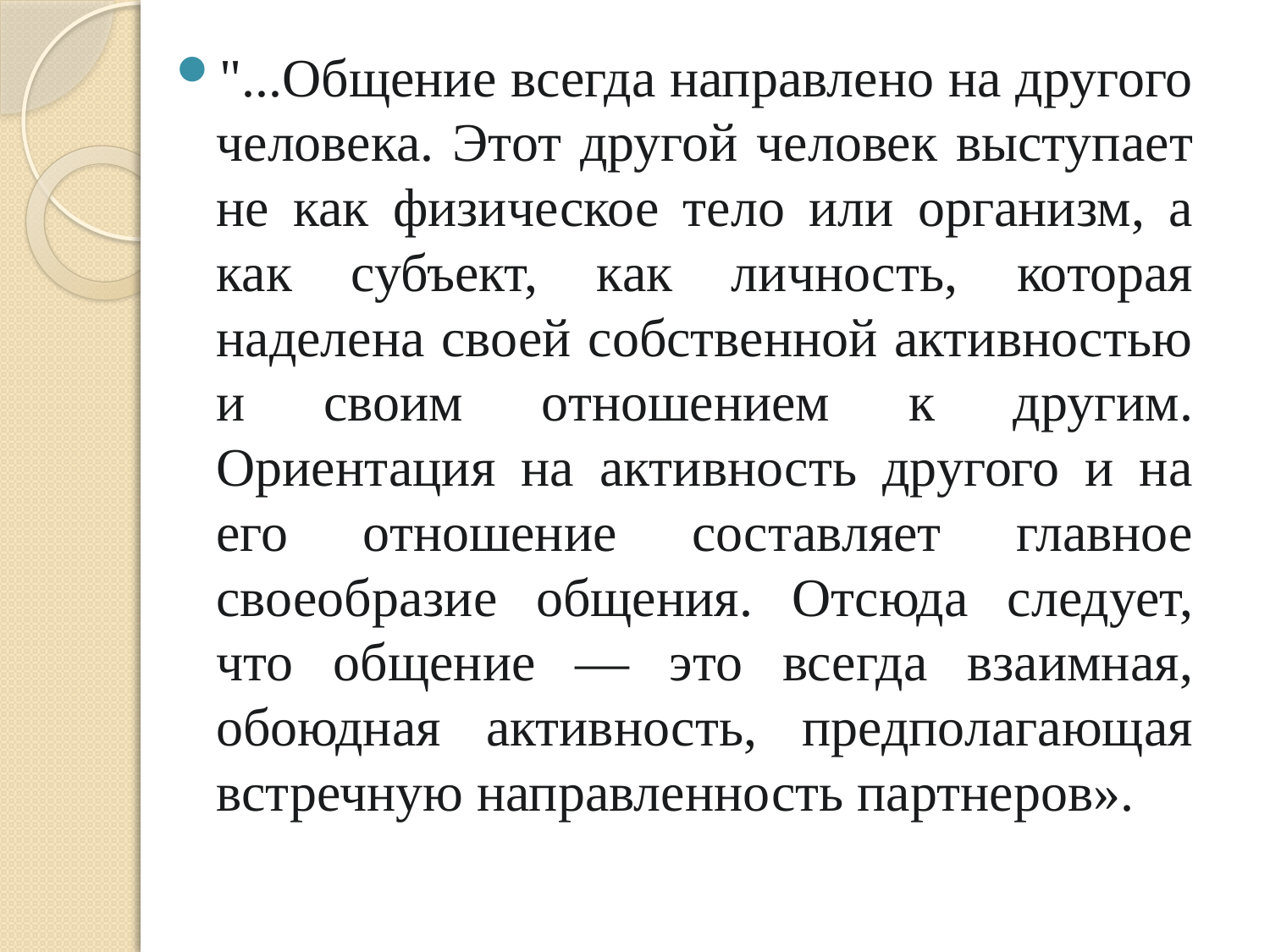

"...Общение всегда направлено на другого человека. Этот другой человек выступает не как физическое тело или организм, а как субъект, как личность, которая наделена своей собственной активностью и своим отношением к другим. Ориентация на активность другого и на его отношение составляет главное своеобразие общения. Отсюда следует, что общение — это всегда взаимная, обоюдная активность, предполагающая встречную направленность партнеров».